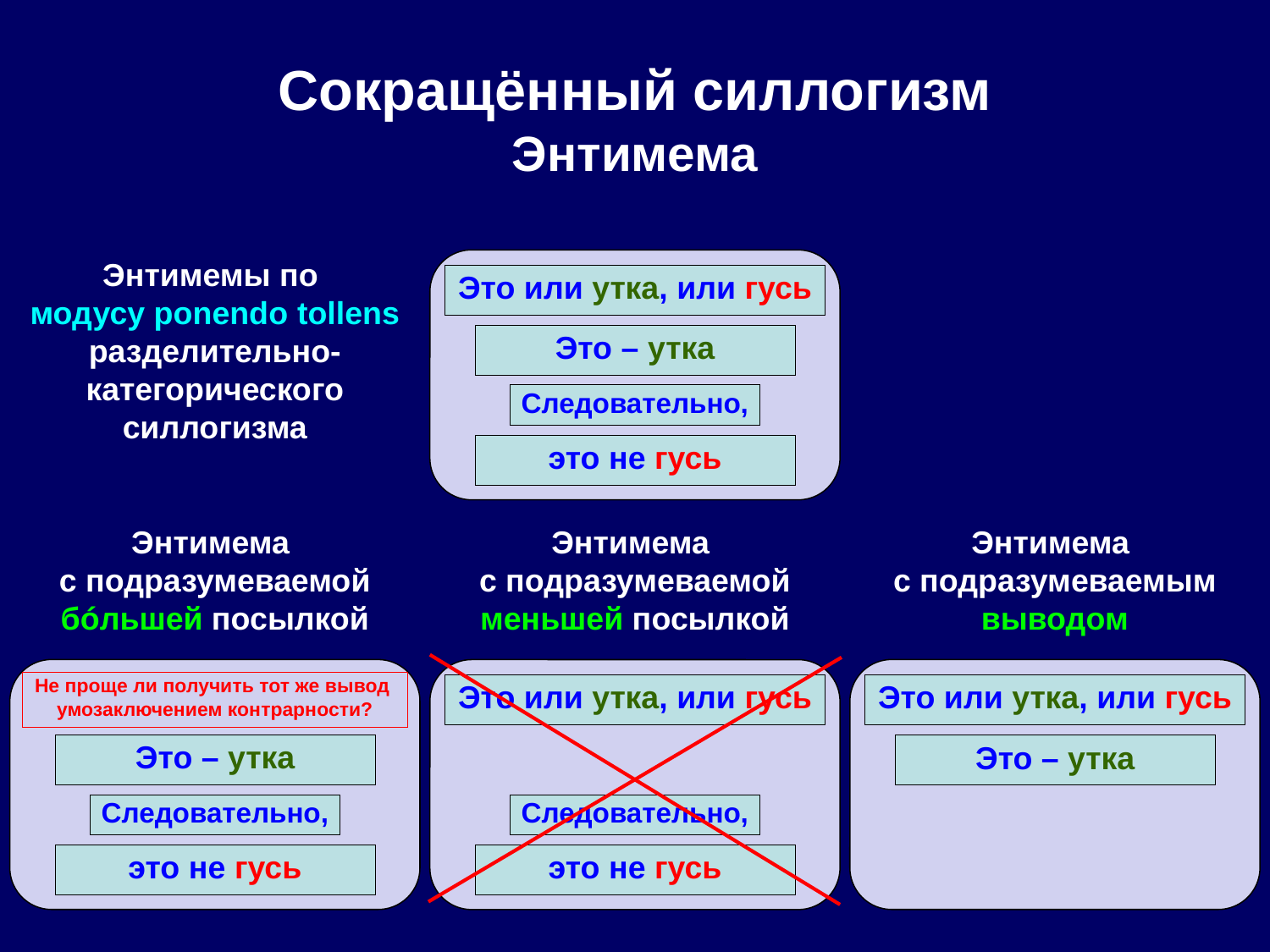

# Сокращённый силлогизм Энтимема
Энтимемы по
модусу ponendo tollens
разделительно-
категорического
силлогизма

Это или утка, или гусь
Это – утка
Следовательно,
это не гусь
Энтимема
с подразумеваемой
бóльшей посылкой
Энтимема
с подразумеваемой
меньшей посылкой
Энтимема
с подразумеваемым
выводом

Не проще ли получить тот же вывод
умозаключением контрарности?
Это или утка, или гусь
Это или утка, или гусь
Это или утка, или гусь
Это – утка
Это – утка
Следовательно,
Следовательно,
это не гусь
это не гусь